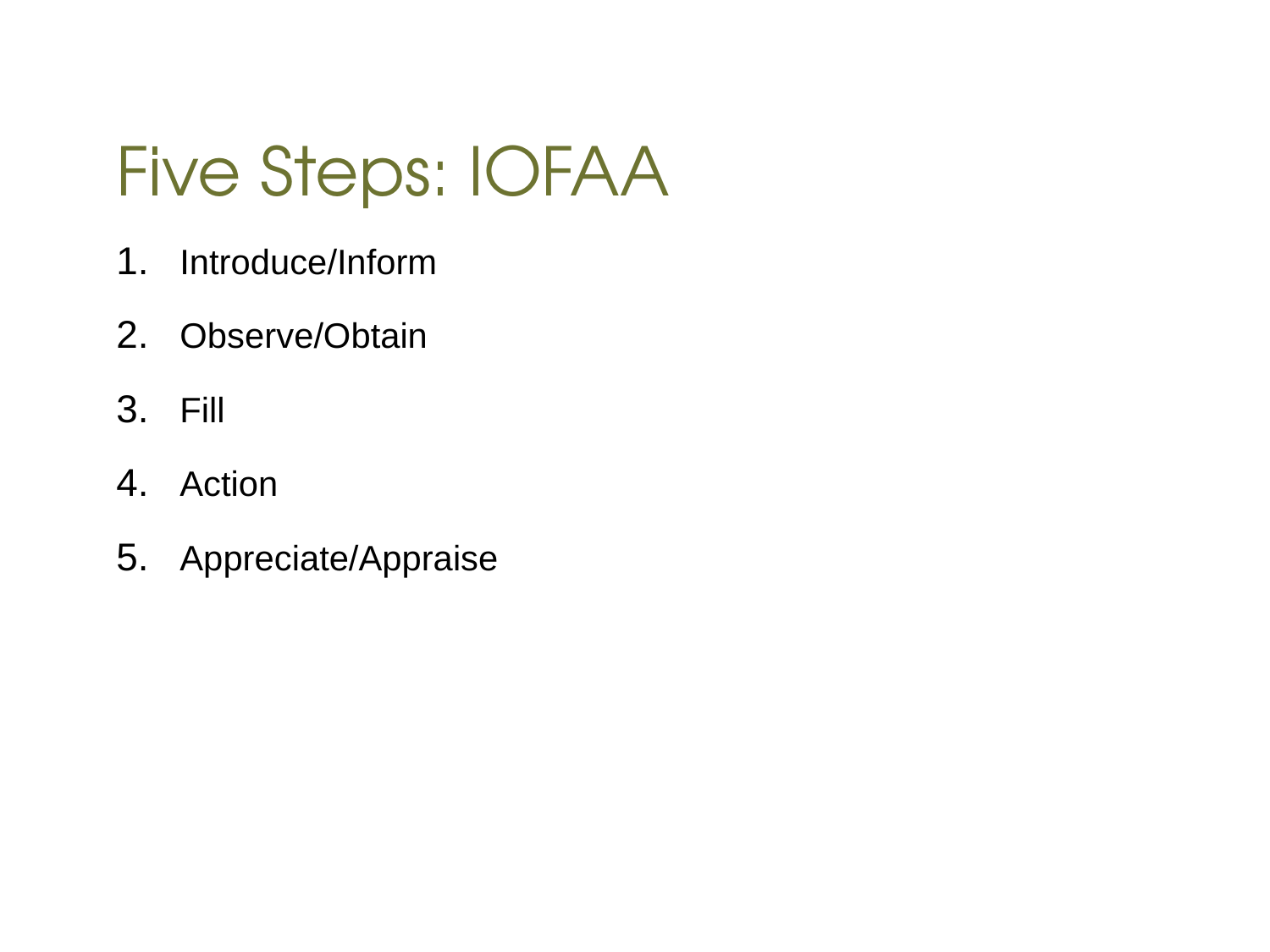

# Five Steps: IOFAA
Introduce/Inform
Observe/Obtain
Fill
Action
Appreciate/Appraise